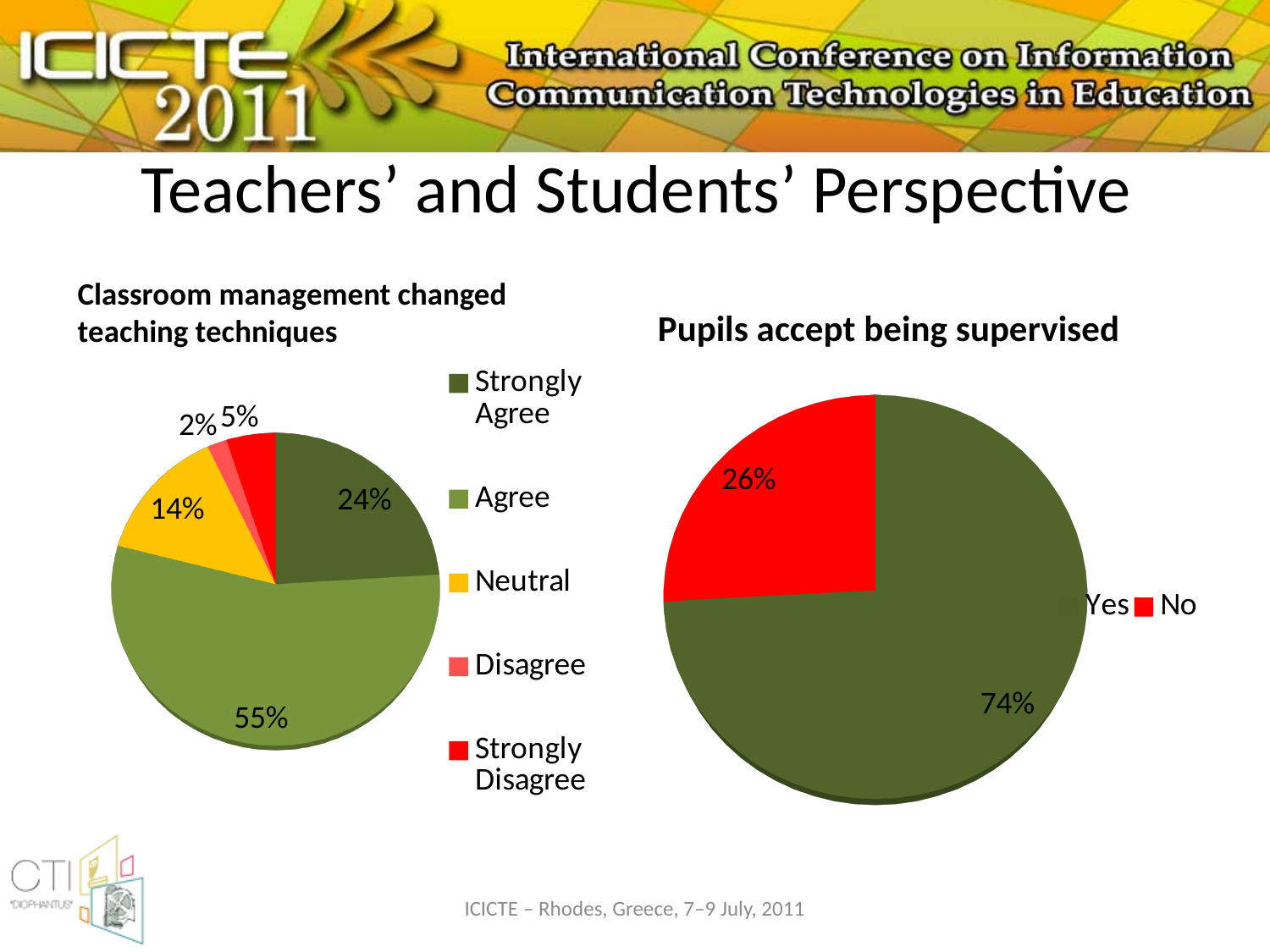

# Teachers’ and Students’ Perspective
Classroom management changed teaching techniques
Pupils accept being supervised

[unsupported chart]

[unsupported chart]

[unsupported chart]

ICICTE – Rhodes, Greece, 7–9 July, 2011